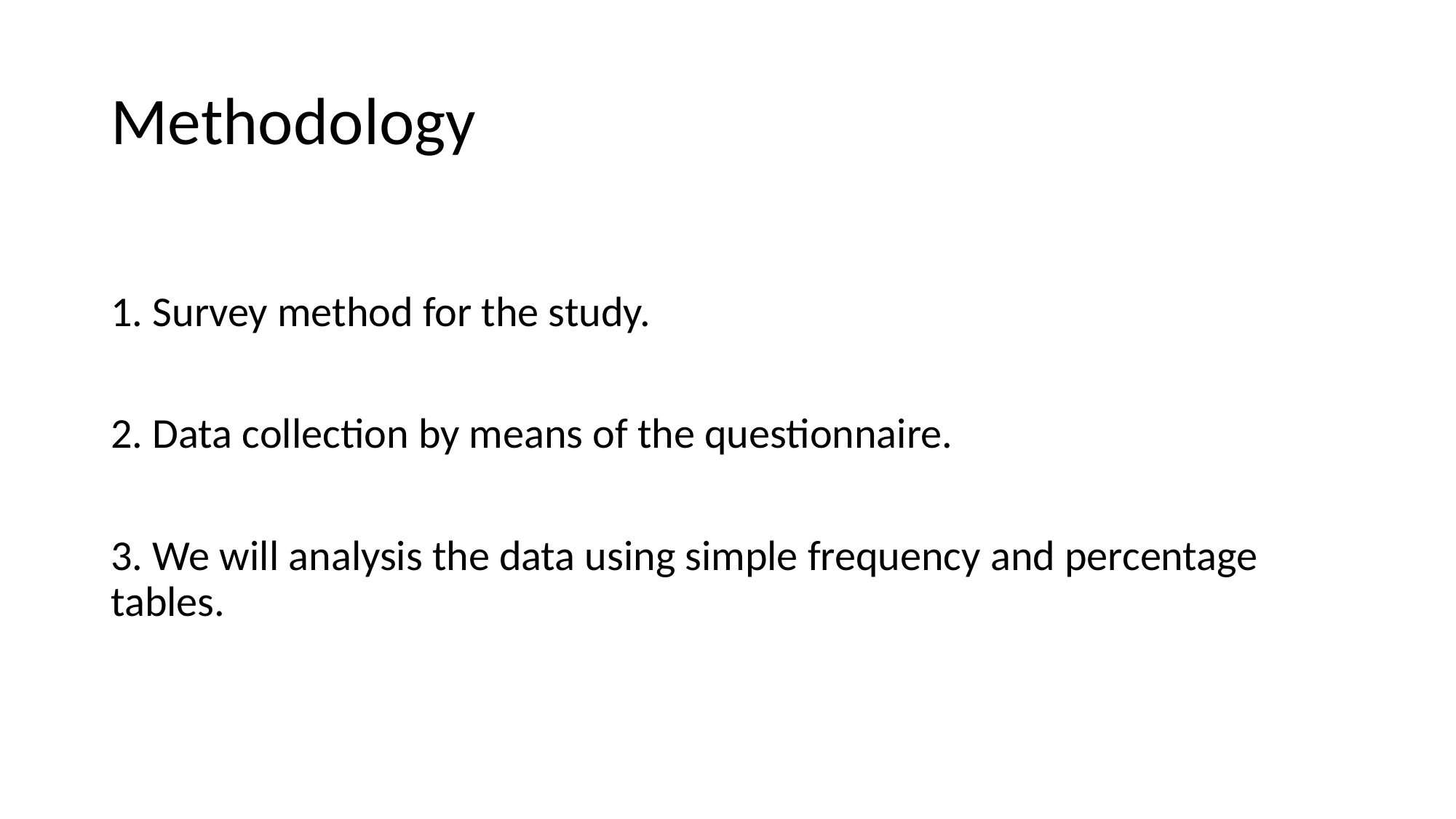

# Methodology

1. Survey method for the study.

2. Data collection by means of the questionnaire.

3. We will analysis the data using simple frequency and percentage tables.